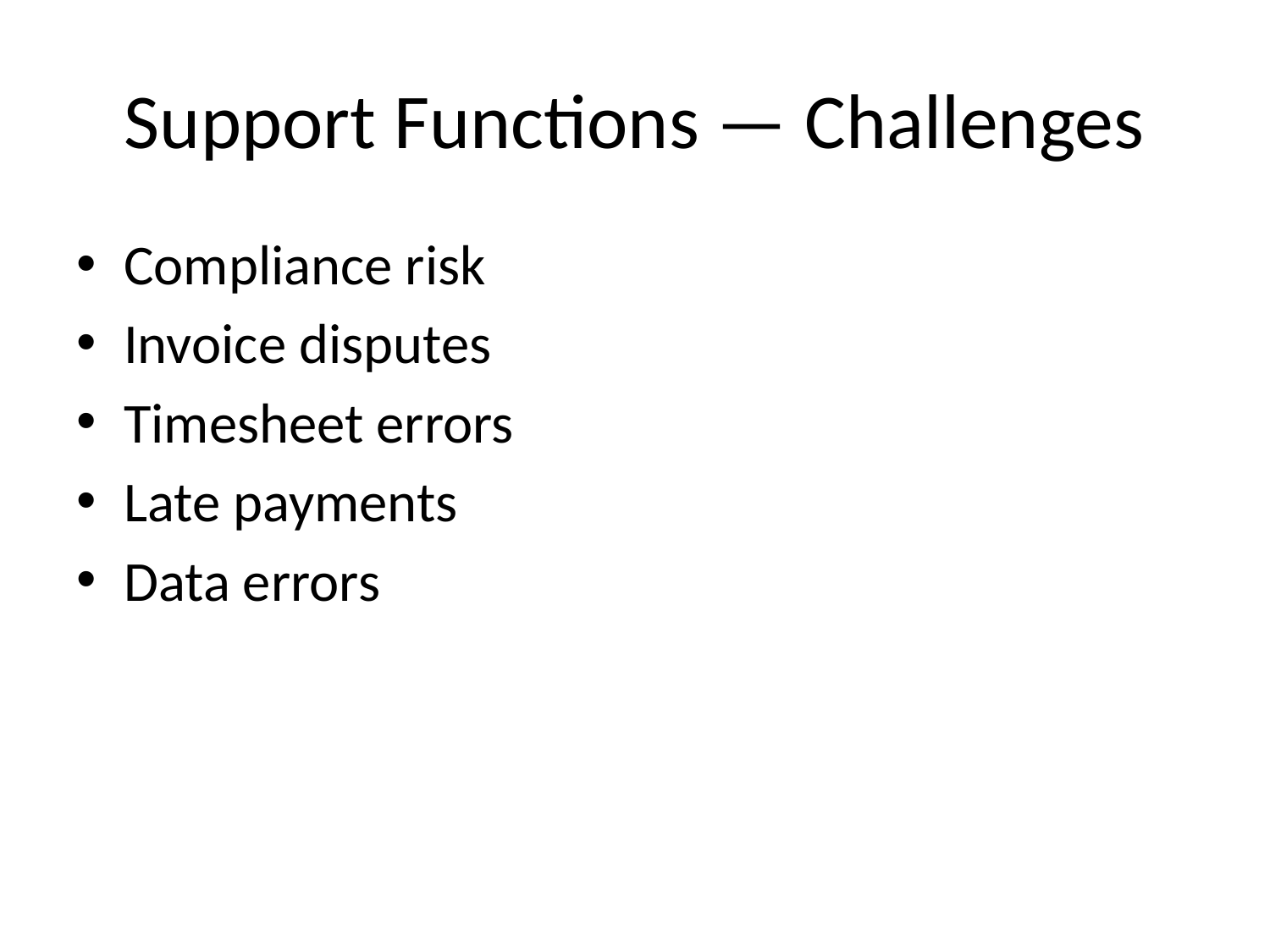

# Support Functions — Challenges
Compliance risk
Invoice disputes
Timesheet errors
Late payments
Data errors